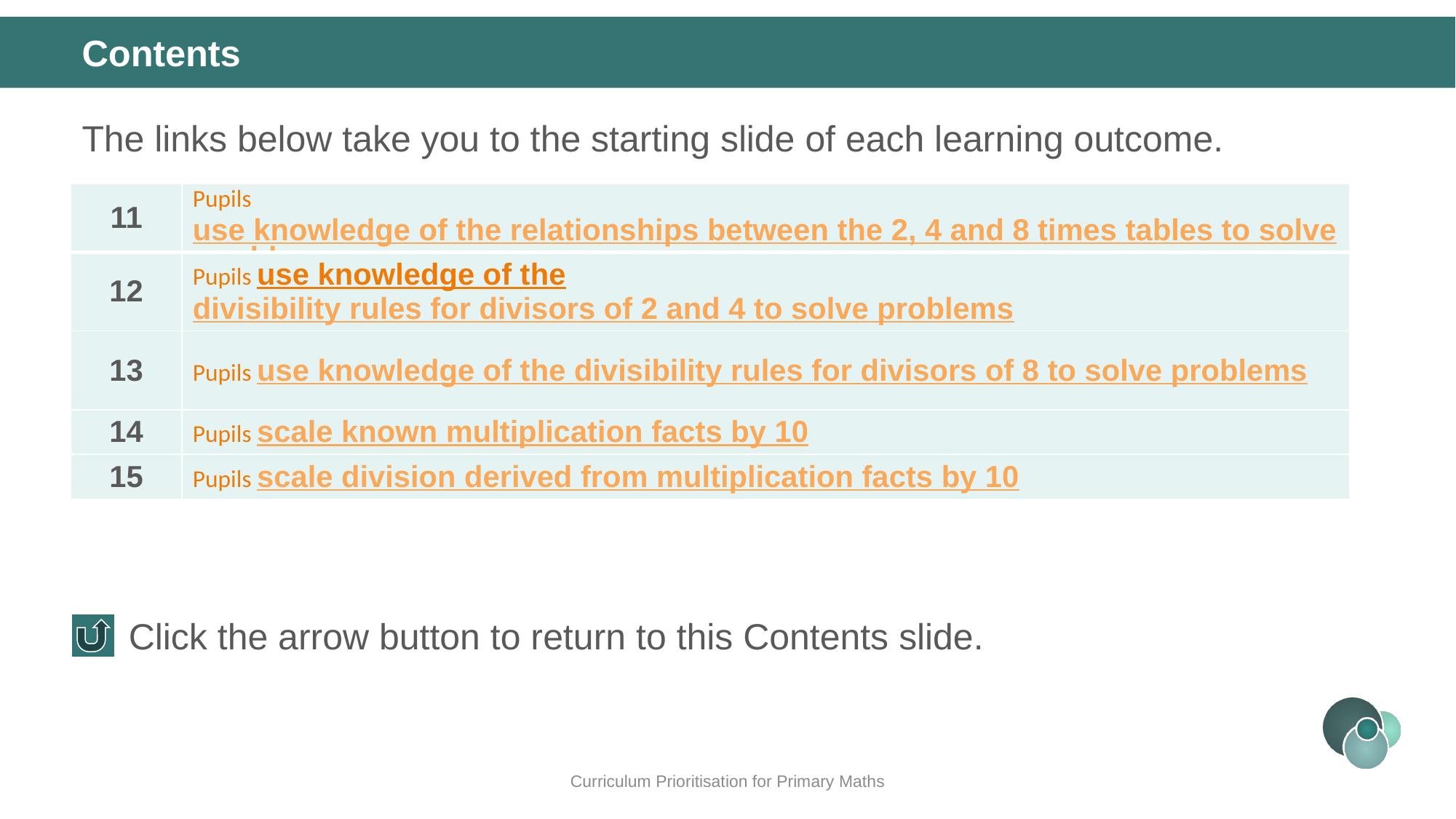

Contents
The links below take you to the starting slide of each learning outcome.
| 11 | Pupils use knowledge of the relationships between the 2, 4 and 8 times tables to solve problems |
| --- | --- |
| 12 | Pupils use knowledge of the divisibility rules for divisors of 2 and 4 to solve problems |
| 13 | Pupils use knowledge of the divisibility rules for divisors of 8 to solve problems |
| 14 | Pupils scale known multiplication facts by 10 |
| 15 | Pupils scale division derived from multiplication facts by 10 |
Click the arrow button to return to this Contents slide.

Curriculum Prioritisation for Primary Maths